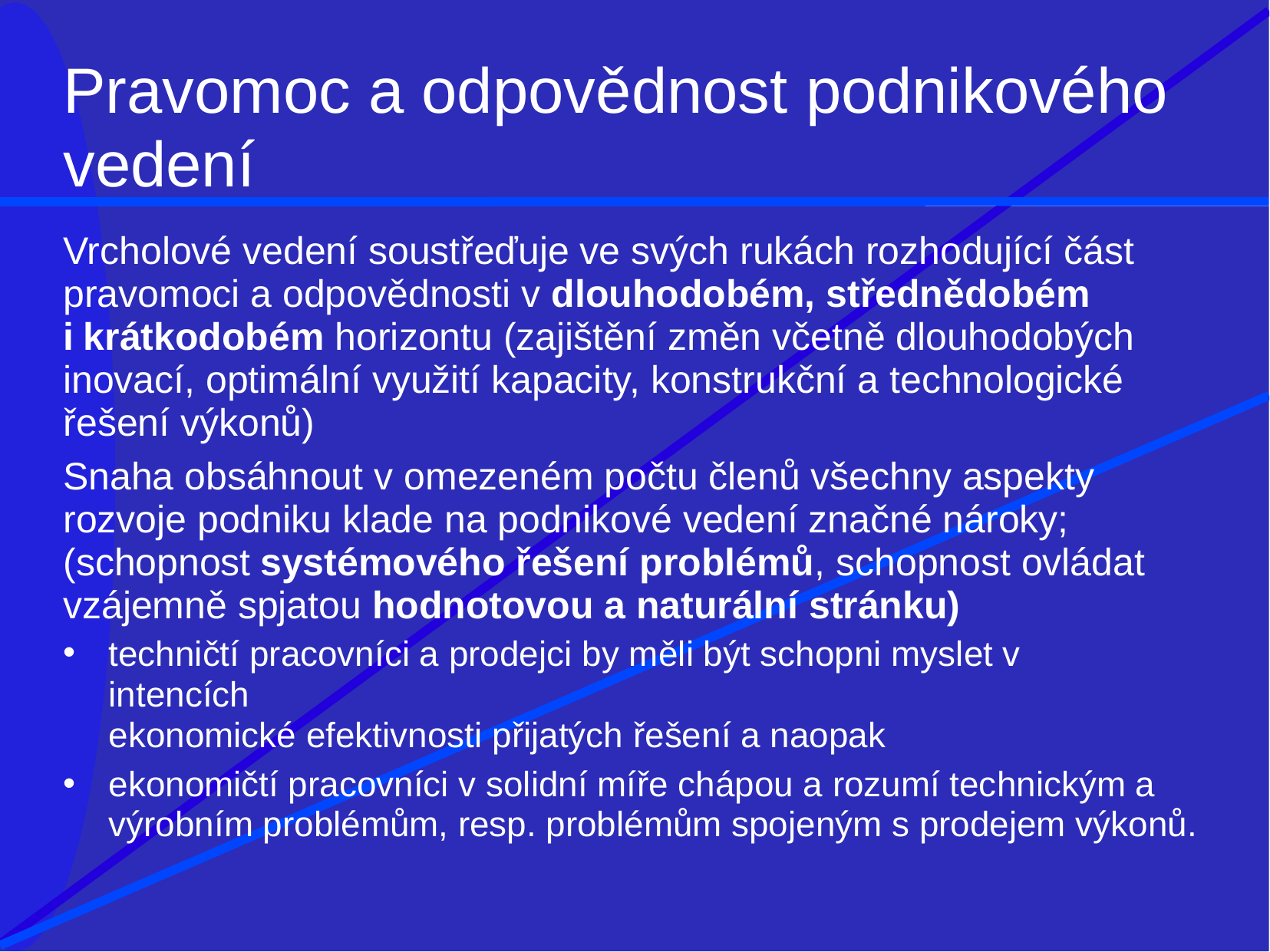

# Pravomoc a odpovědnost podnikového
vedení
Vrcholové vedení soustřeďuje ve svých rukách rozhodující část
pravomoci a odpovědnosti v dlouhodobém, střednědobém
i krátkodobém horizontu (zajištění změn včetně dlouhodobých inovací, optimální využití kapacity, konstrukční a technologické řešení výkonů)
Snaha obsáhnout v omezeném počtu členů všechny aspekty rozvoje podniku klade na podnikové vedení značné nároky; (schopnost systémového řešení problémů, schopnost ovládat vzájemně spjatou hodnotovou a naturální stránku)
techničtí pracovníci a prodejci by měli být schopni myslet v intencích
ekonomické efektivnosti přijatých řešení a naopak
ekonomičtí pracovníci v solidní míře chápou a rozumí technickým a výrobním problémům, resp. problémům spojeným s prodejem výkonů.